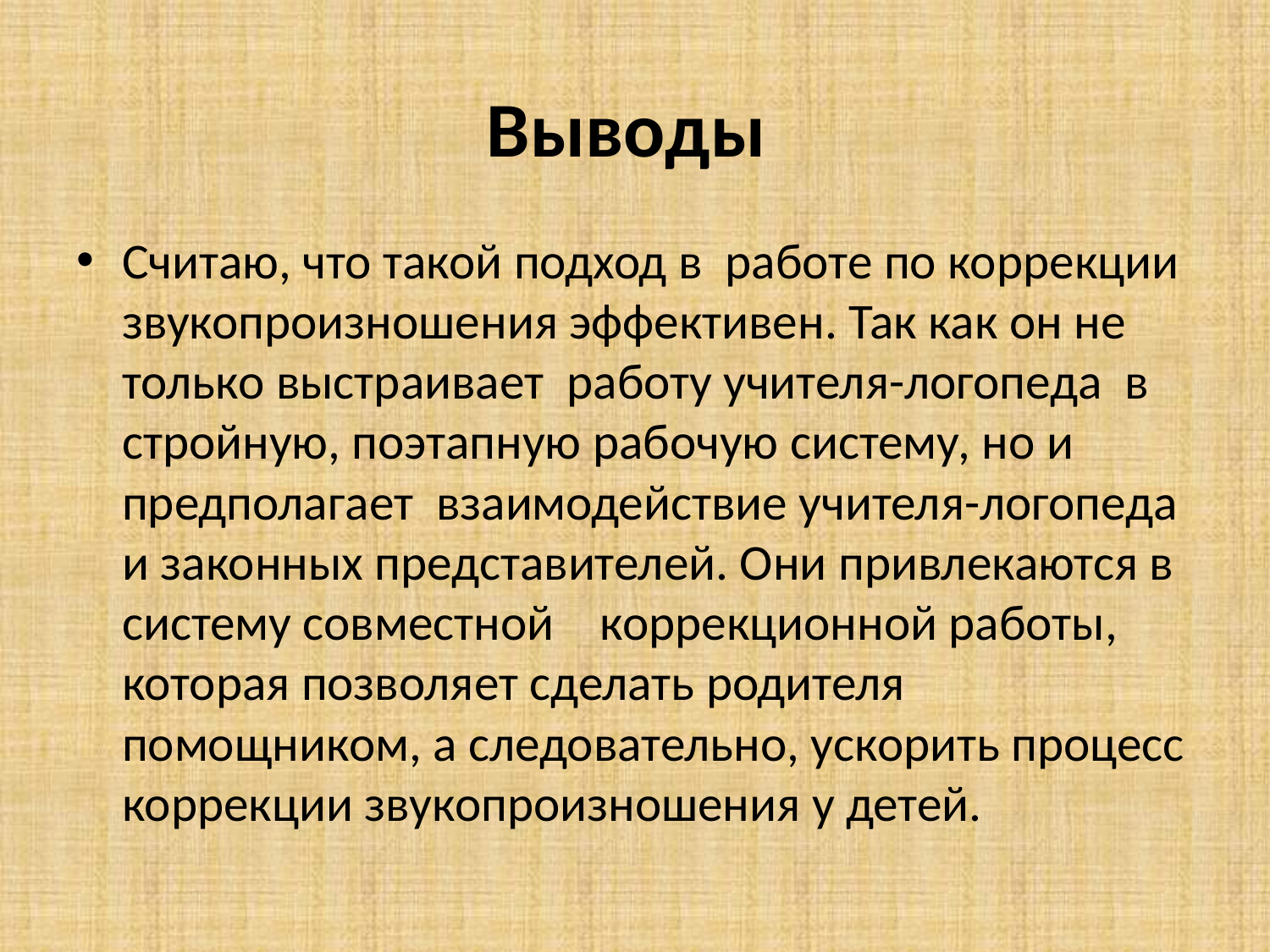

# Выводы
Считаю, что такой подход в  работе по коррекции звукопроизношения эффективен. Так как он не только выстраивает  работу учителя-логопеда  в стройную, поэтапную рабочую систему, но и предполагает  взаимодействие учителя-логопеда и законных представителей. Они привлекаются в систему совместной    коррекционной работы, которая позволяет сделать родителя помощником, а следовательно, ускорить процесс коррекции звукопроизношения у детей.